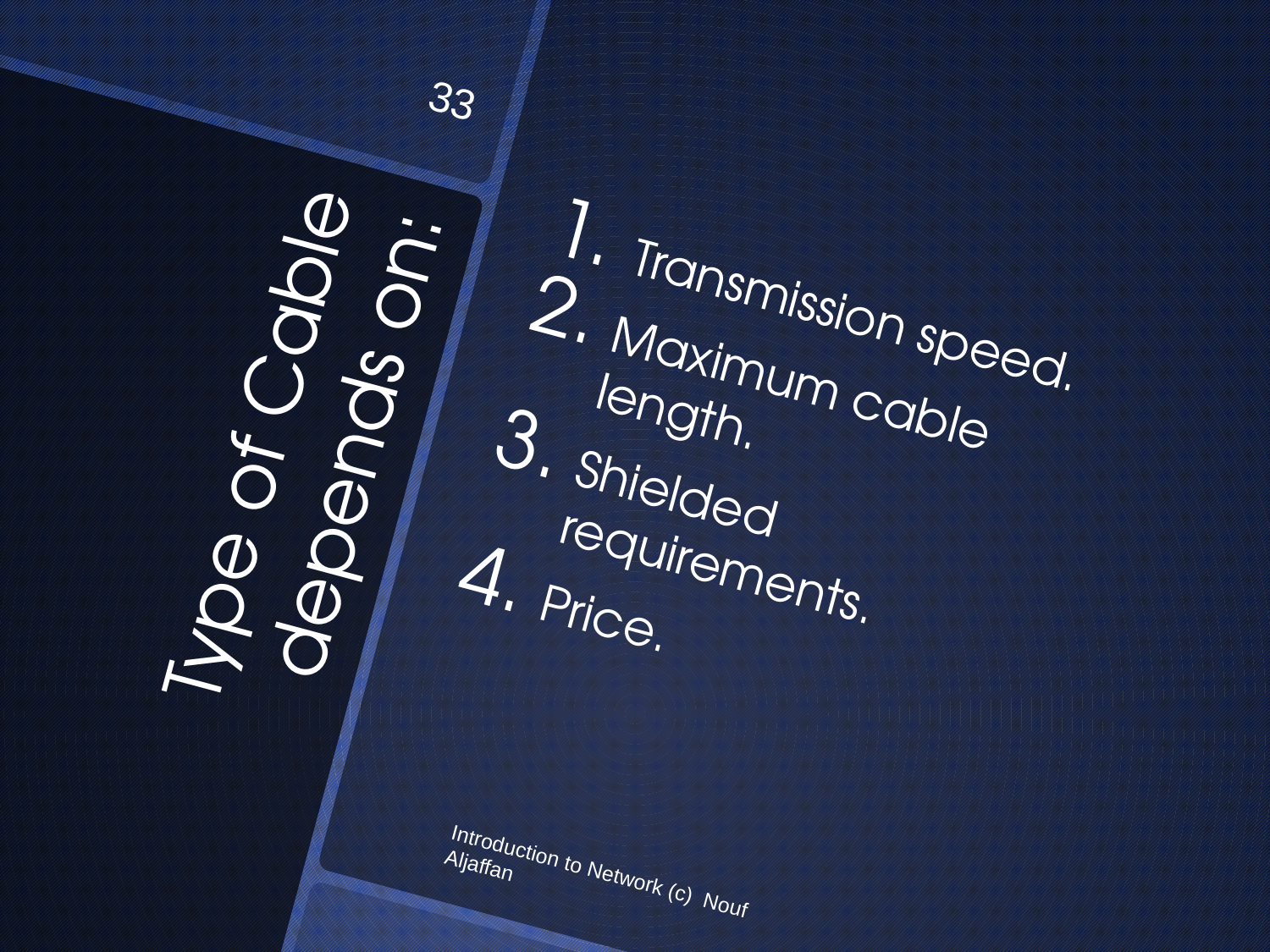

33
Transmission speed.
Maximum cable length.
Shielded requirements.
Price.
# Type of Cable depends on:
Introduction to Network (c)  Nouf Aljaffan